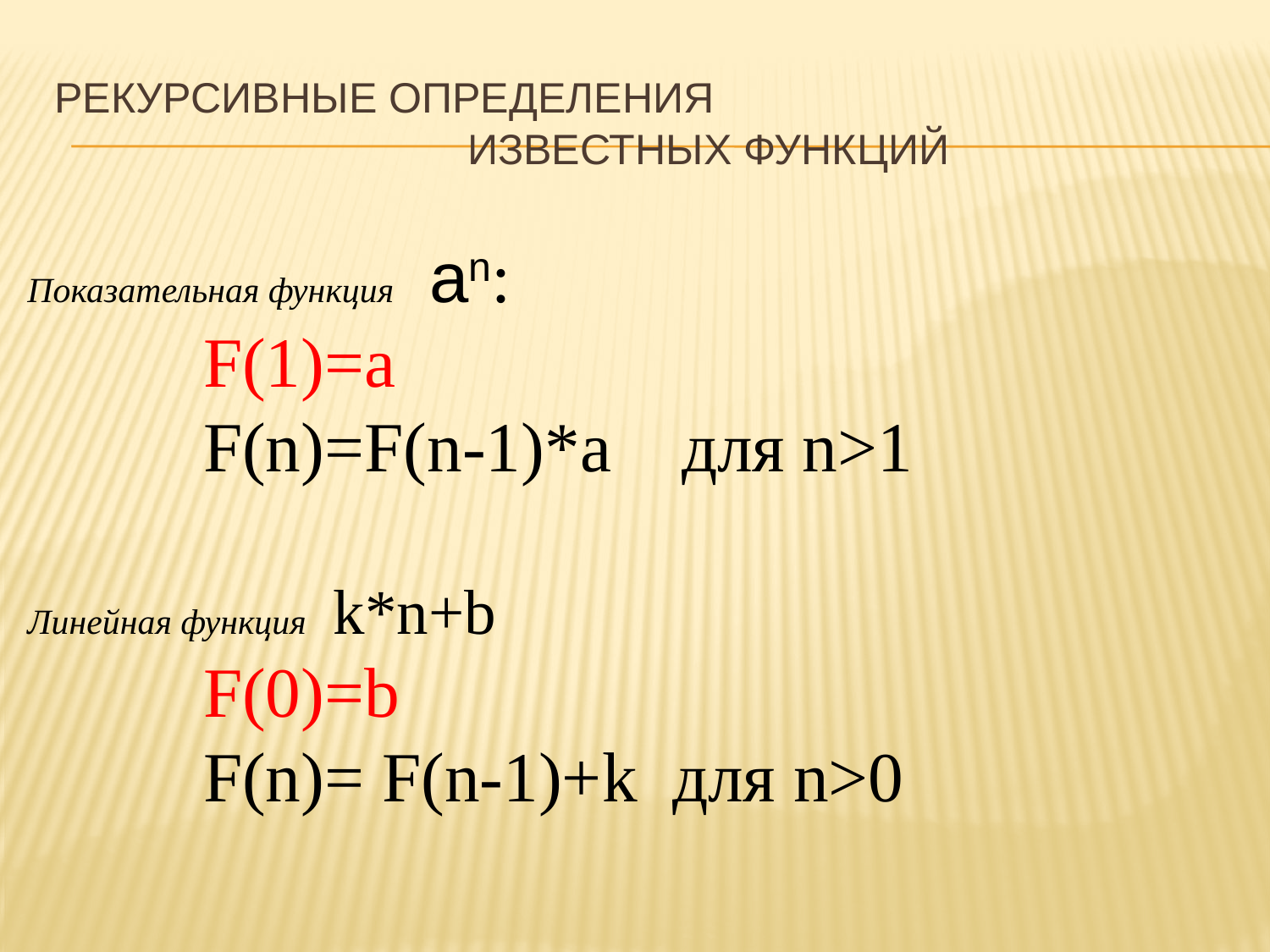

# Рекурсивные определения известных функций
Показательная функция    an:
          F(1)=a
          F(n)=F(n-1)*a    для n>1

Линейная функция   k*n+b
          F(0)=b
          F(n)= F(n-1)+k  для n>0